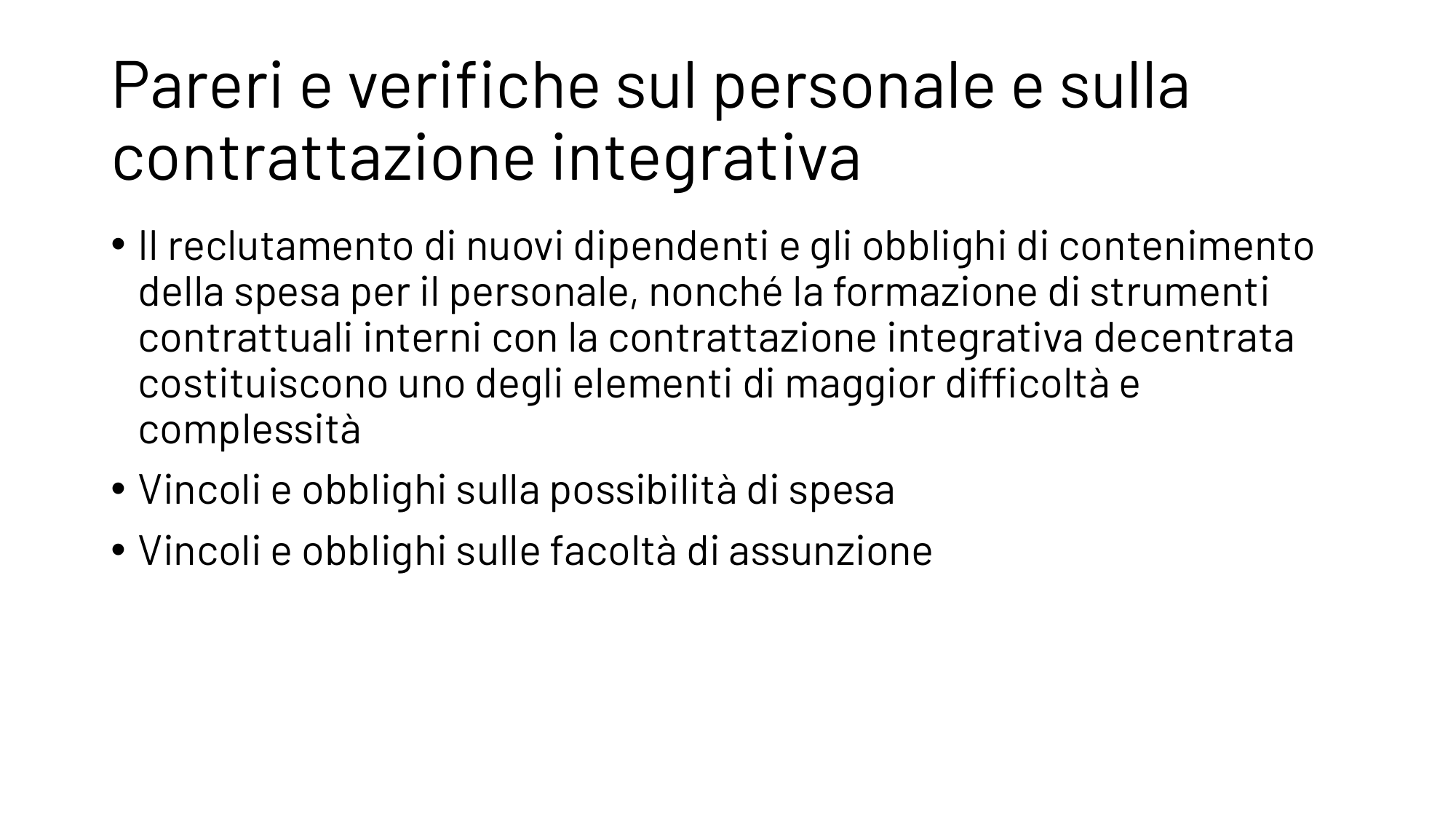

# Pareri e verifiche sul personale e sulla contrattazione integrativa
Il reclutamento di nuovi dipendenti e gli obblighi di contenimento della spesa per il personale, nonché la formazione di strumenti contrattuali interni con la contrattazione integrativa decentrata costituiscono uno degli elementi di maggior difficoltà e complessità
Vincoli e obblighi sulla possibilità di spesa
Vincoli e obblighi sulle facoltà di assunzione